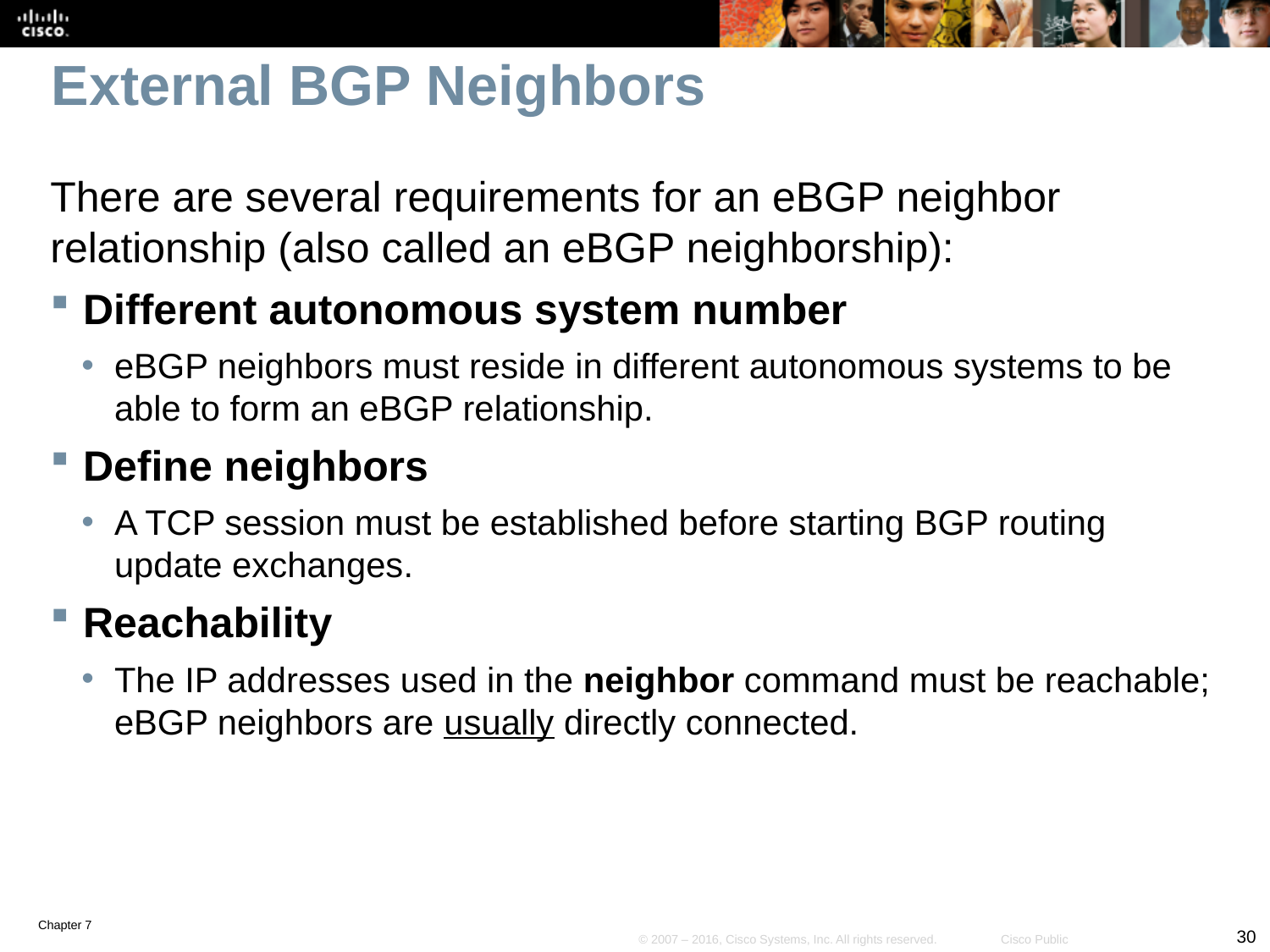

# External BGP Neighbors
There are several requirements for an eBGP neighbor relationship (also called an eBGP neighborship):
Different autonomous system number
eBGP neighbors must reside in different autonomous systems to be able to form an eBGP relationship.
Define neighbors
A TCP session must be established before starting BGP routing update exchanges.
Reachability
The IP addresses used in the neighbor command must be reachable; eBGP neighbors are usually directly connected.